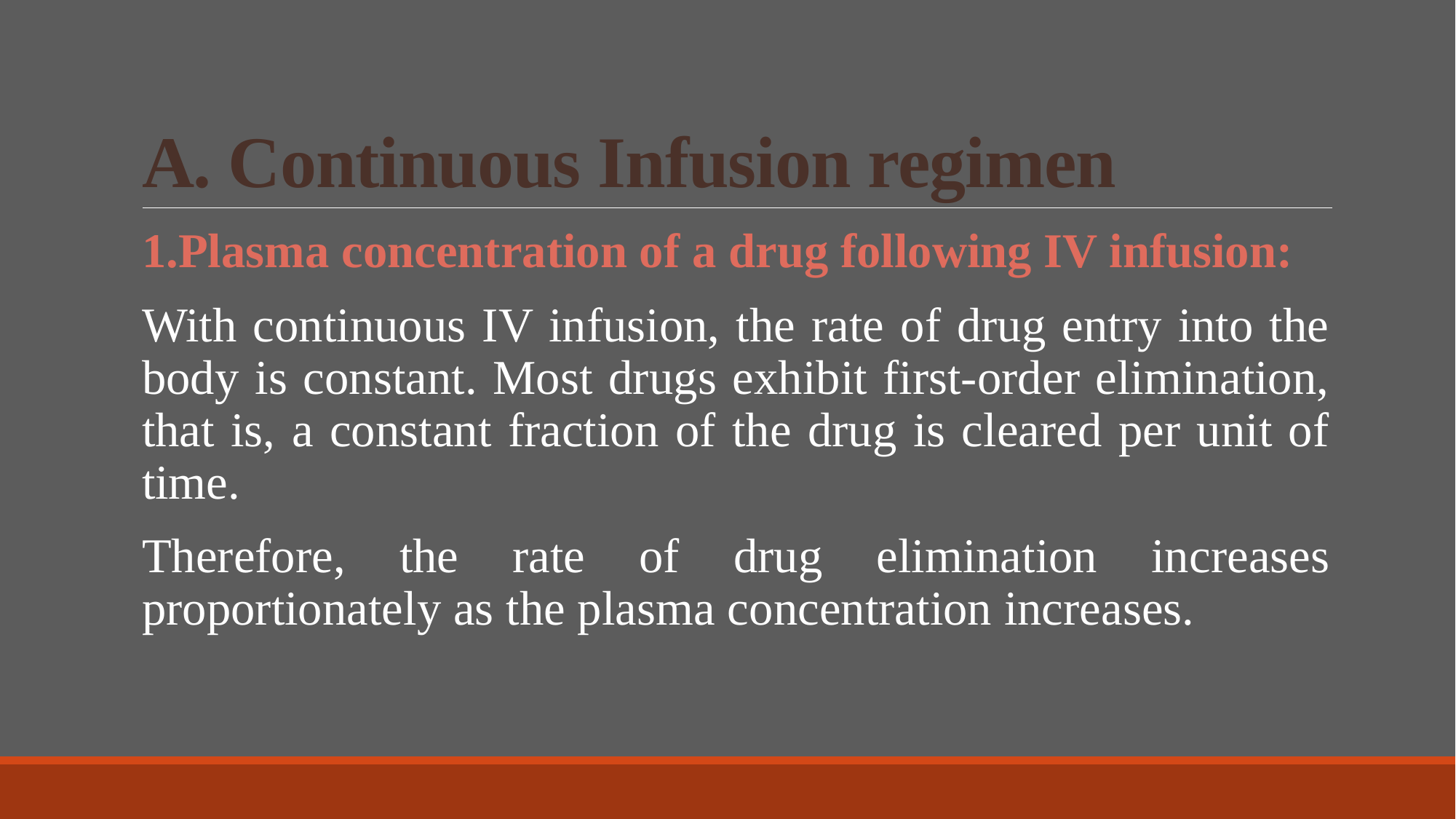

# A. Continuous Infusion regimen
1.Plasma concentration of a drug following IV infusion:
With continuous IV infusion, the rate of drug entry into the body is constant. Most drugs exhibit first-order elimination, that is, a constant fraction of the drug is cleared per unit of time.
Therefore, the rate of drug elimination increases proportionately as the plasma concentration increases.